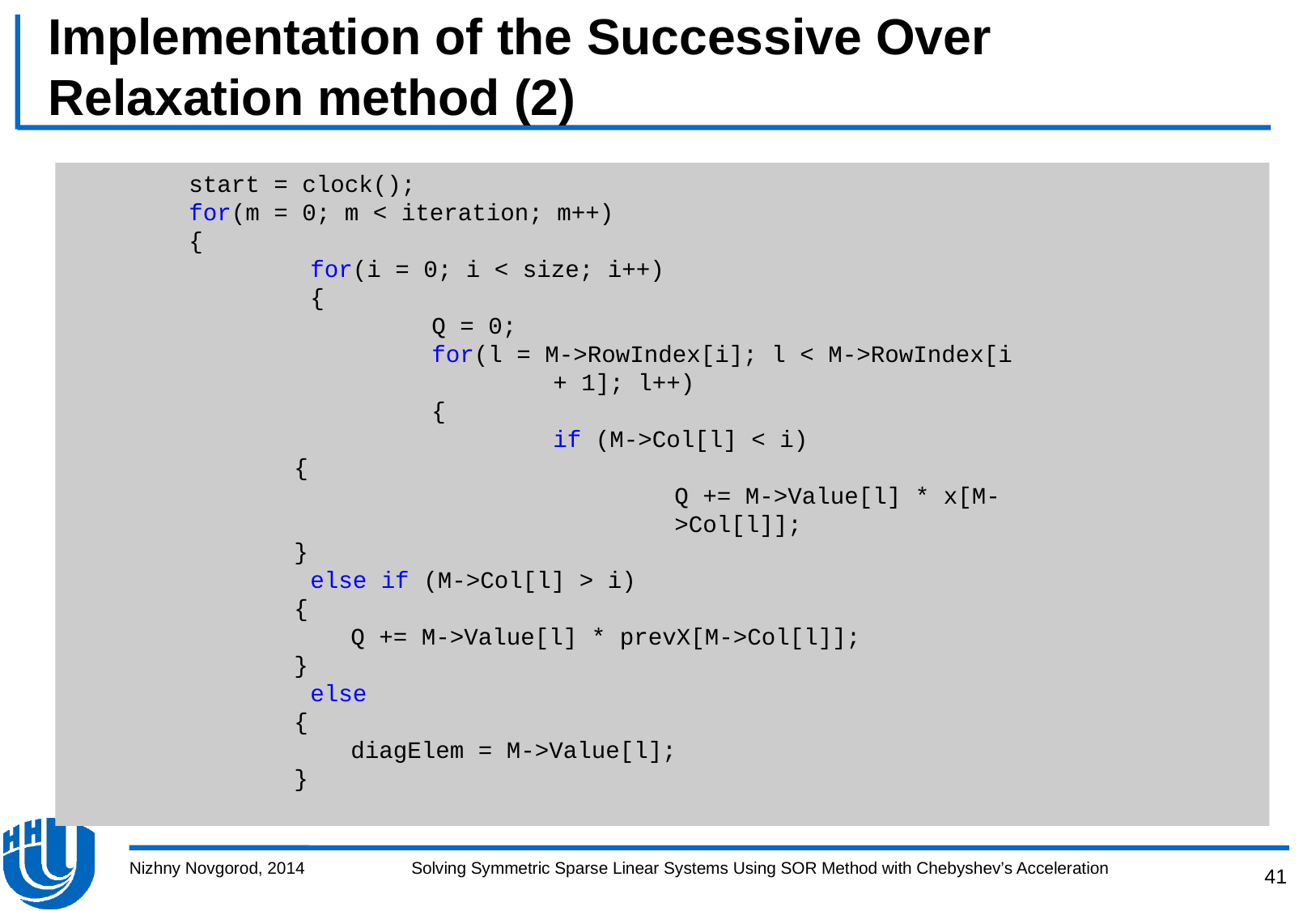

# Implementation of the Successive Over Relaxation method (2)
	start = clock();
	for(m = 0; m < iteration; m++)
	{
		for(i = 0; i < size; i++)
		{
			Q = 0;
			for(l = M->RowIndex[i]; l < M->RowIndex[i
				+ 1]; l++)
			{
				if (M->Col[l] < i)
                {
					Q += M->Value[l] * x[M-
					>Col[l]];
                }
		else if (M->Col[l] > i)
                {
                    Q += M->Value[l] * prevX[M->Col[l]];
                }
		else
                {
                    diagElem = M->Value[l];
                }

Nizhny Novgorod, 2014
Solving Symmetric Sparse Linear Systems Using SOR Method with Chebyshev’s Acceleration